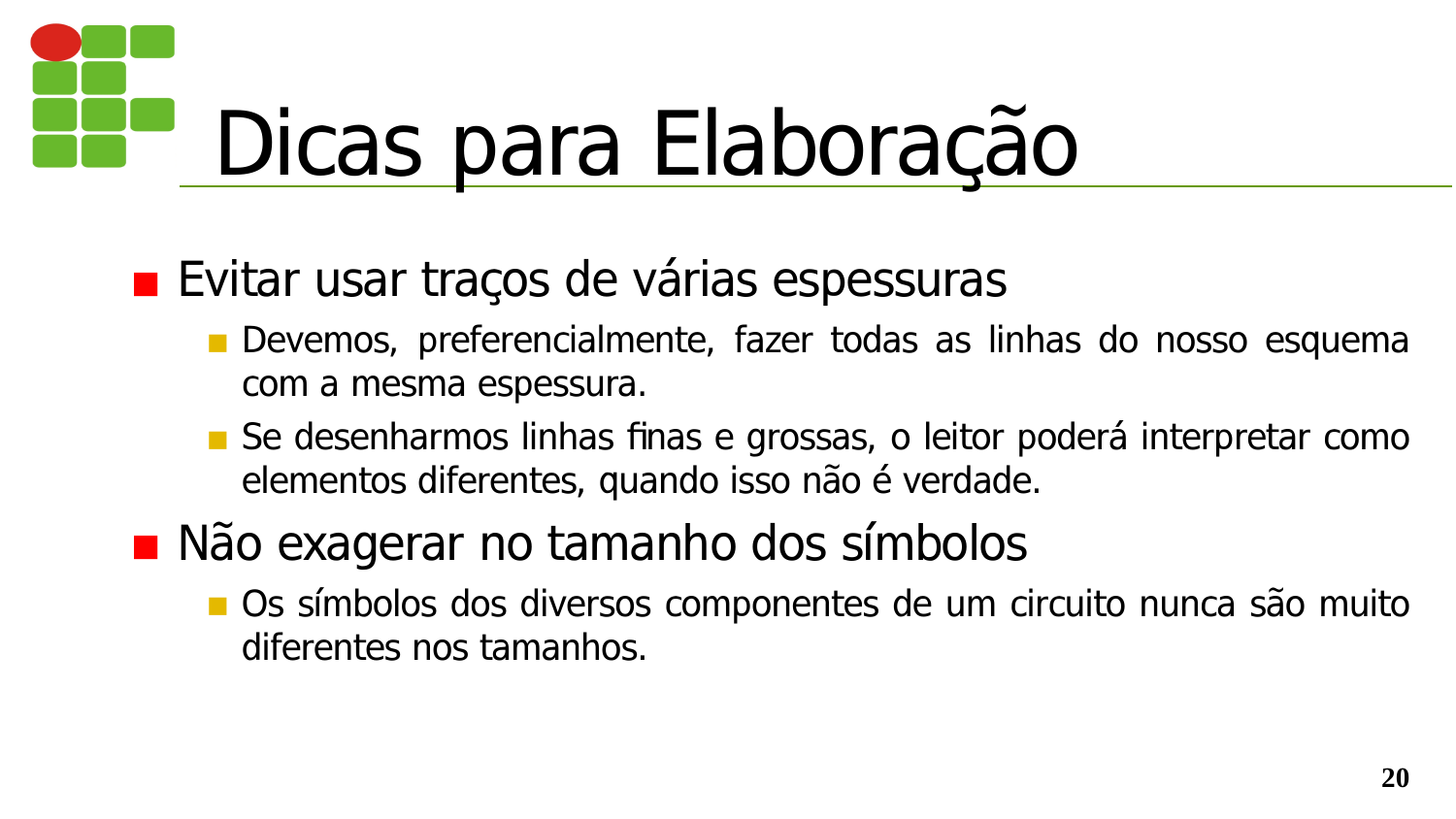

# Dicas para Elaboração
Evitar usar traços de várias espessuras
Devemos, preferencialmente, fazer todas as linhas do nosso esquema com a mesma espessura.
Se desenharmos linhas finas e grossas, o leitor poderá interpretar como elementos diferentes, quando isso não é verdade.
Não exagerar no tamanho dos símbolos
Os símbolos dos diversos componentes de um circuito nunca são muito diferentes nos tamanhos.
20